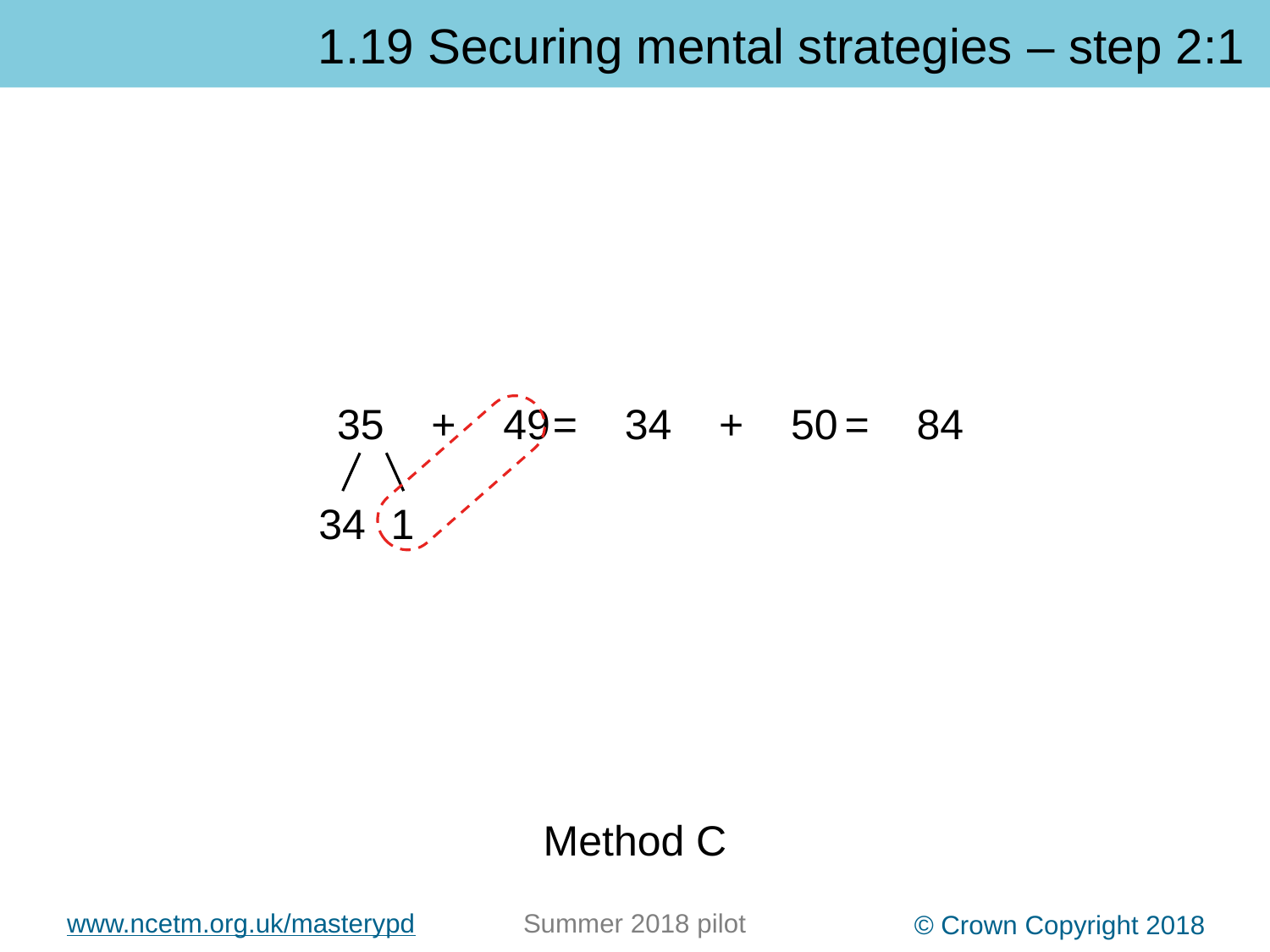

1.19 Securing mental strategies – step 2:1
35    +    49
=    34    +    50
=    84

34
1
Method C